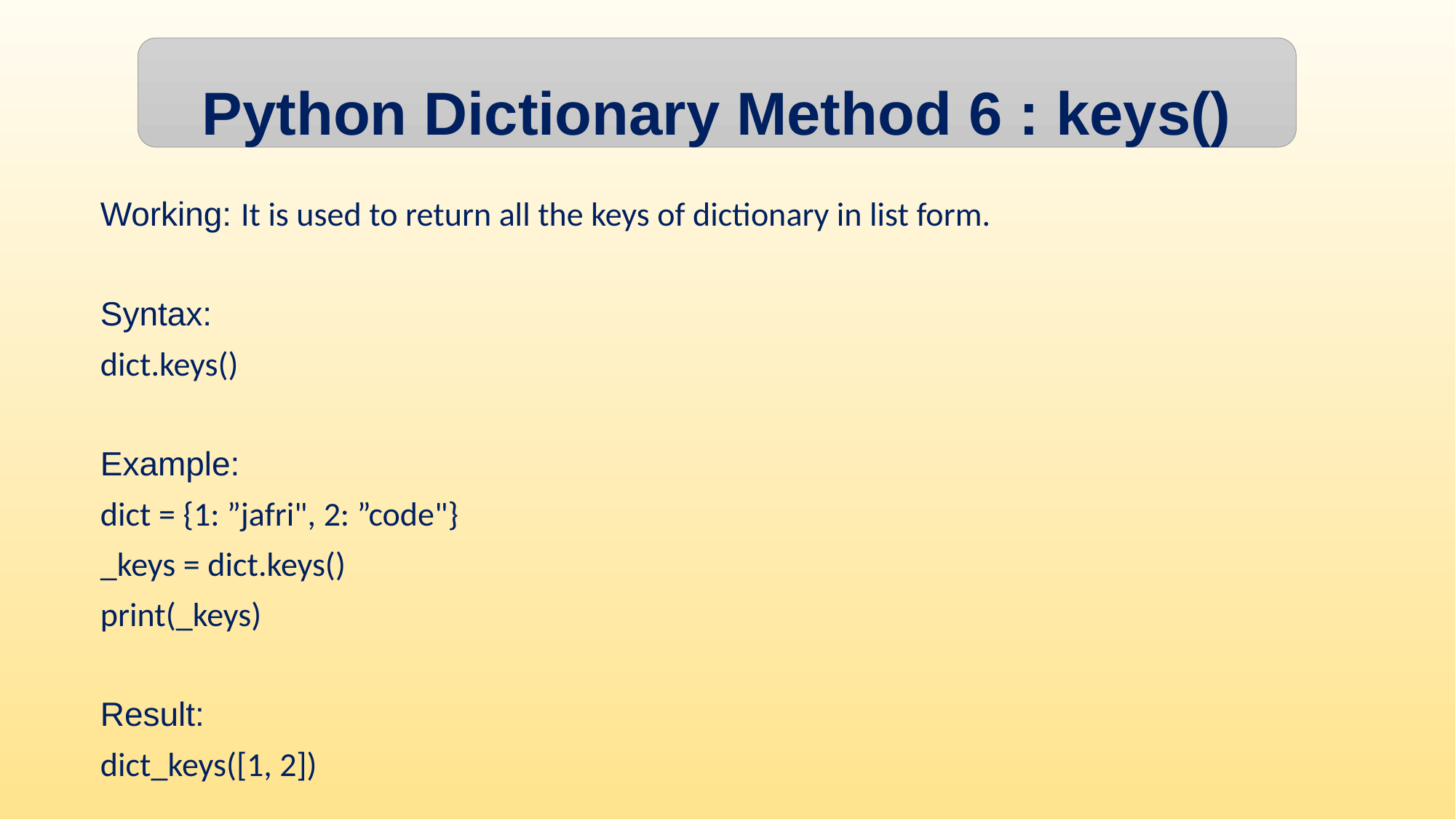

Python Dictionary Method 6 : keys()
Working: It is used to return all the keys of dictionary in list form.

Syntax:
dict.keys()

Example:
dict = {1: ”jafri", 2: ”code"}
_keys = dict.keys()
print(_keys)

Result:
dict_keys([1, 2])